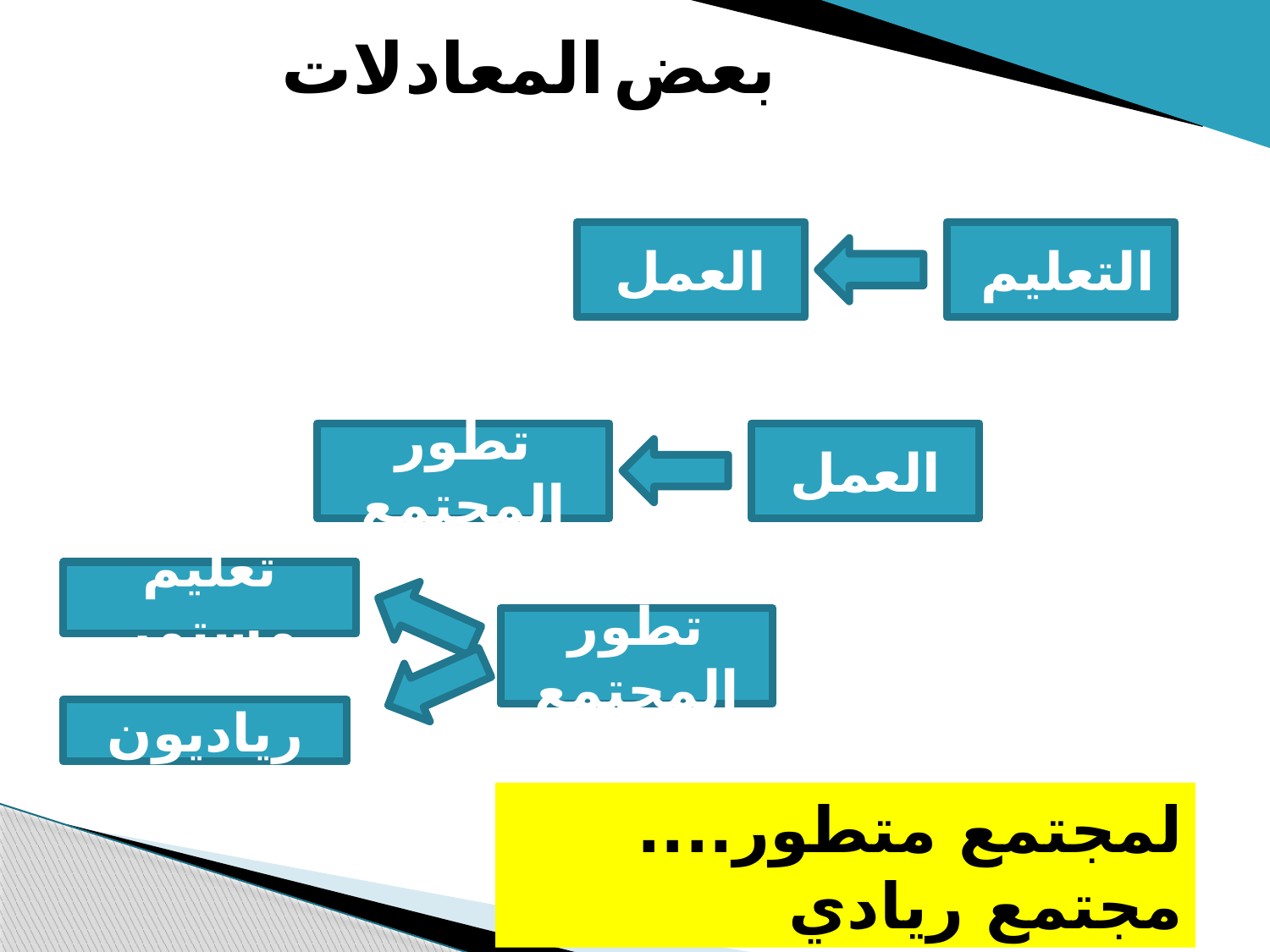

بعض المعادلات

العمل
التعليم

تطور المجتمع
العمل

تعليم مستمر

تطور المجتمع

رياديون
لمجتمع متطور.... مجتمع ريادي